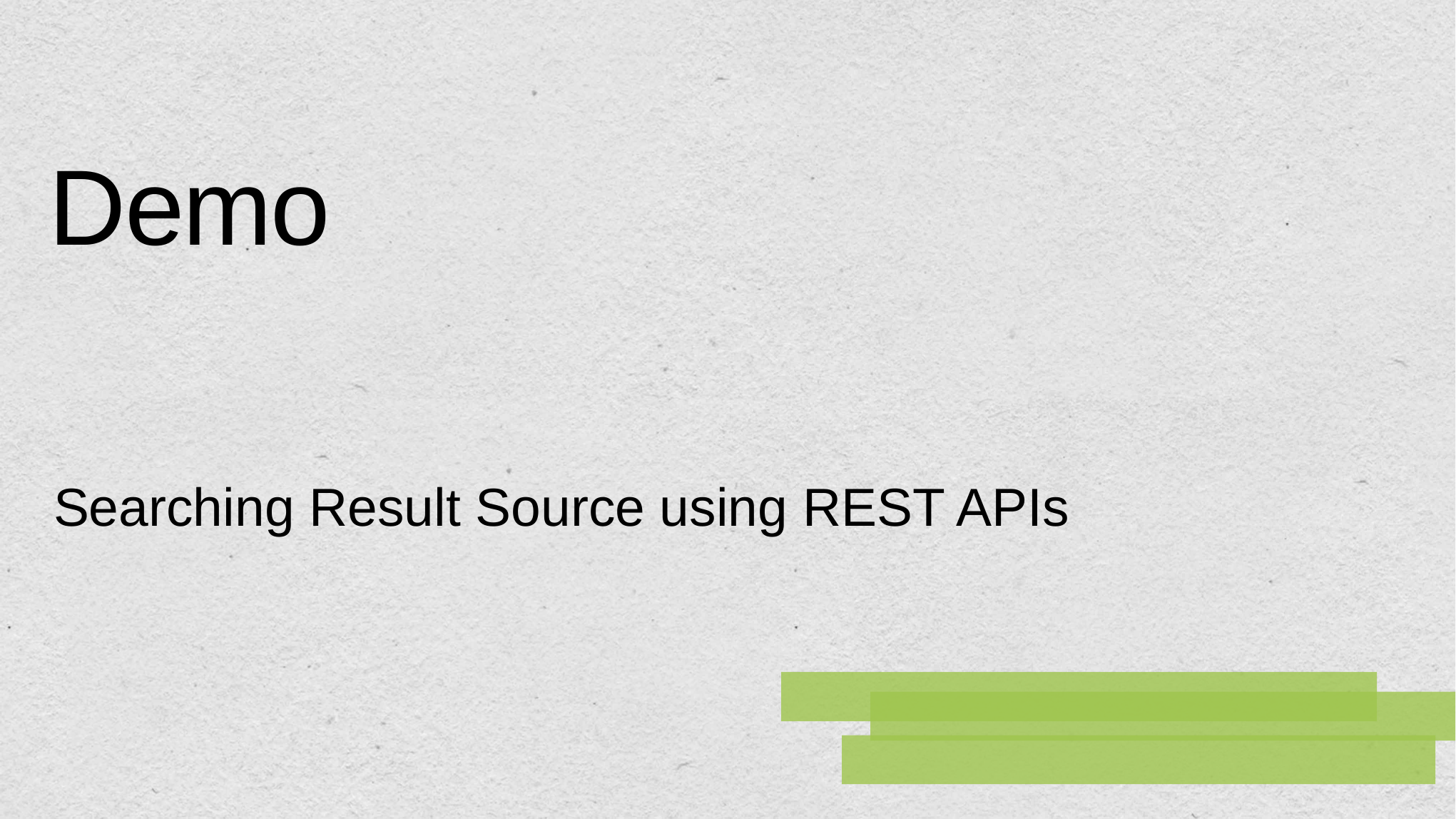

# Demo
Searching Result Source using REST APIs